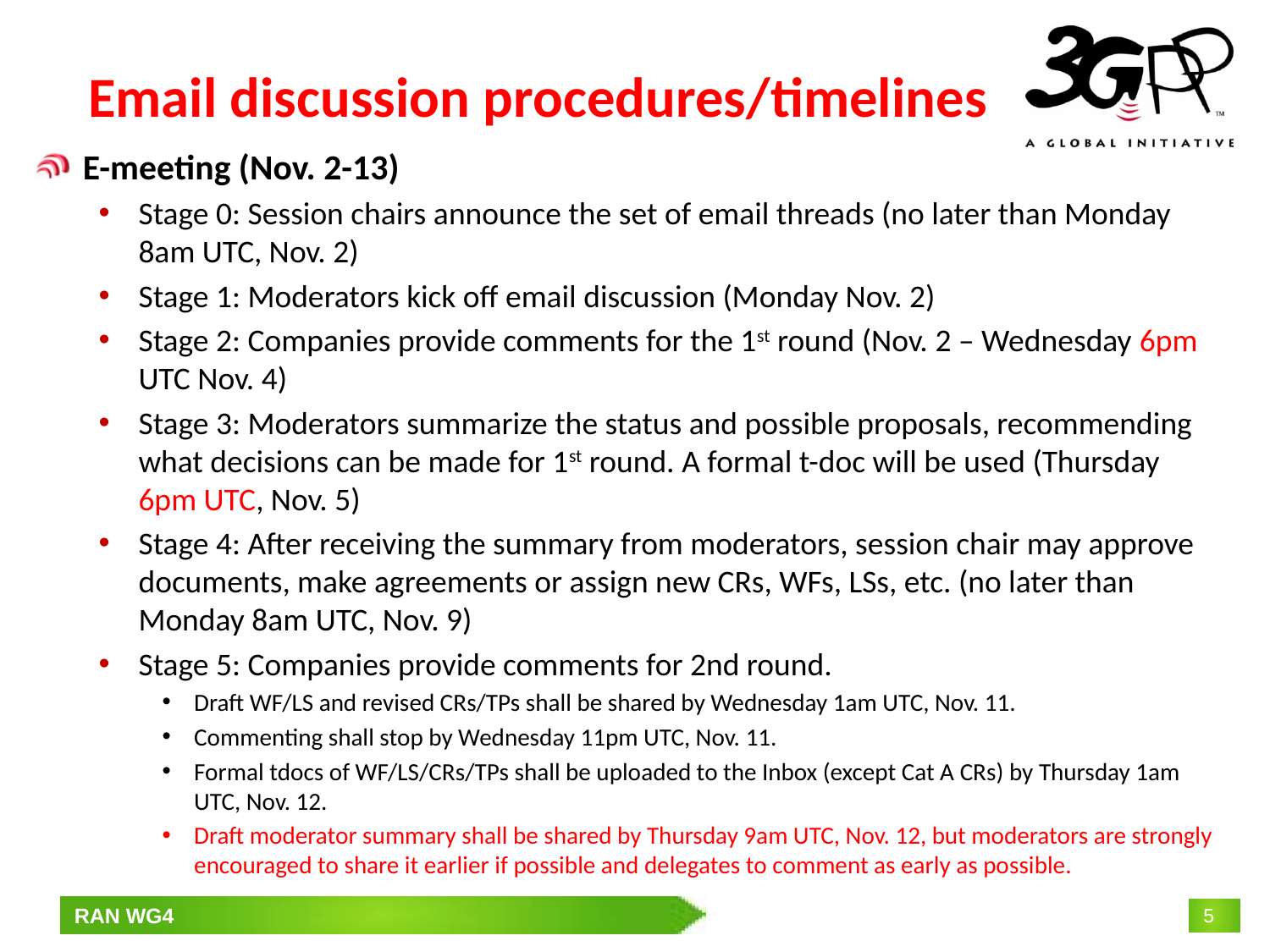

# Email discussion procedures/timelines
E-meeting (Nov. 2-13)
Stage 0: Session chairs announce the set of email threads (no later than Monday 8am UTC, Nov. 2)
Stage 1: Moderators kick off email discussion (Monday Nov. 2)
Stage 2: Companies provide comments for the 1st round (Nov. 2 – Wednesday 6pm UTC Nov. 4)
Stage 3: Moderators summarize the status and possible proposals, recommending what decisions can be made for 1st round. A formal t-doc will be used (Thursday 6pm UTC, Nov. 5)
Stage 4: After receiving the summary from moderators, session chair may approve documents, make agreements or assign new CRs, WFs, LSs, etc. (no later than Monday 8am UTC, Nov. 9)
Stage 5: Companies provide comments for 2nd round.
Draft WF/LS and revised CRs/TPs shall be shared by Wednesday 1am UTC, Nov. 11.
Commenting shall stop by Wednesday 11pm UTC, Nov. 11.
Formal tdocs of WF/LS/CRs/TPs shall be uploaded to the Inbox (except Cat A CRs) by Thursday 1am UTC, Nov. 12.
Draft moderator summary shall be shared by Thursday 9am UTC, Nov. 12, but moderators are strongly encouraged to share it earlier if possible and delegates to comment as early as possible.